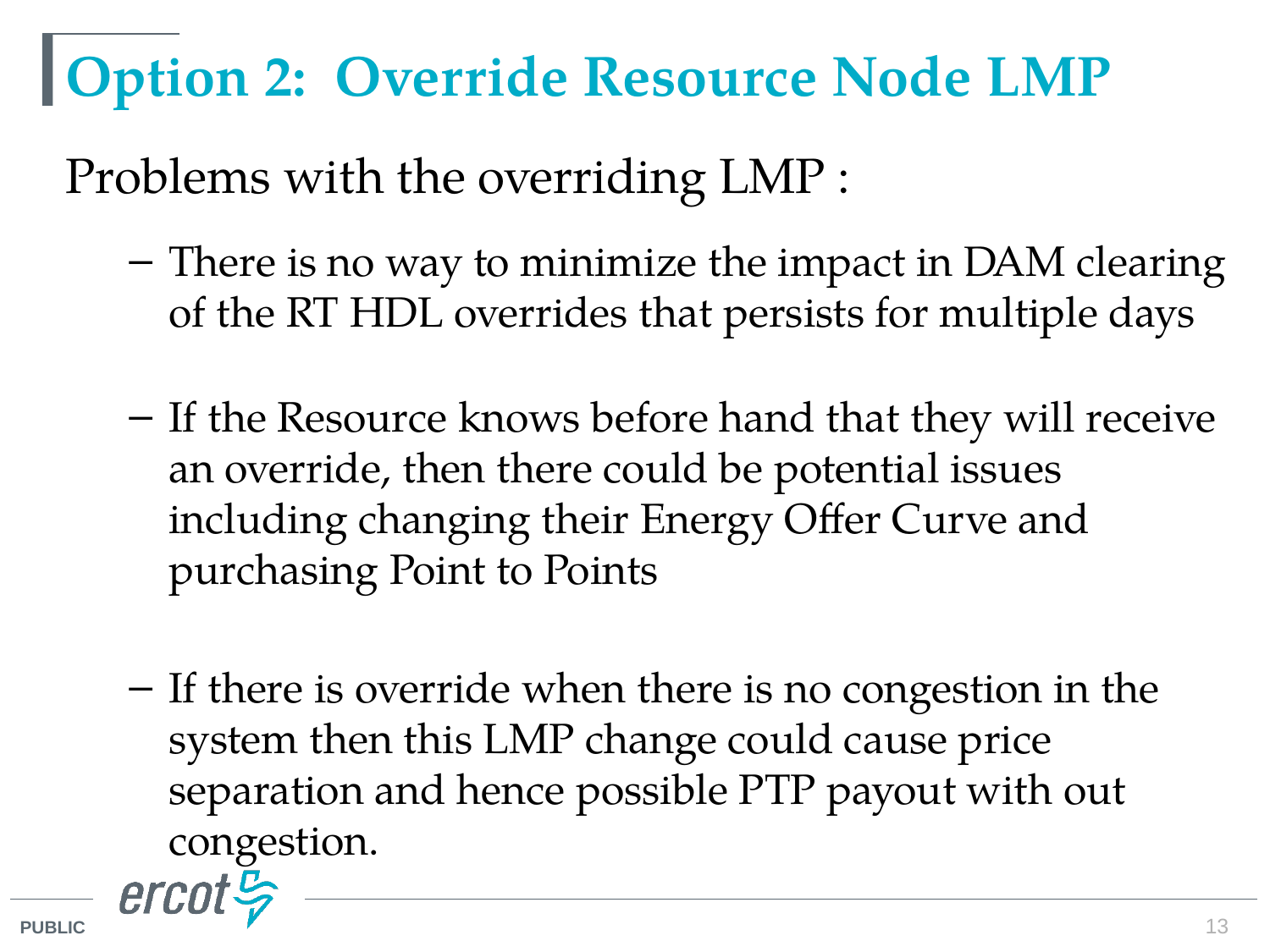

# Option 2:  Override Resource Node LMP
Problems with the overriding LMP :

There is no way to minimize the impact in DAM clearing of the RT HDL overrides that persists for multiple days

If the Resource knows before hand that they will receive an override, then there could be potential issues including changing their Energy Offer Curve and purchasing Point to Points

If there is override when there is no congestion in the system then this LMP change could cause price separation and hence possible PTP payout with out congestion.

13